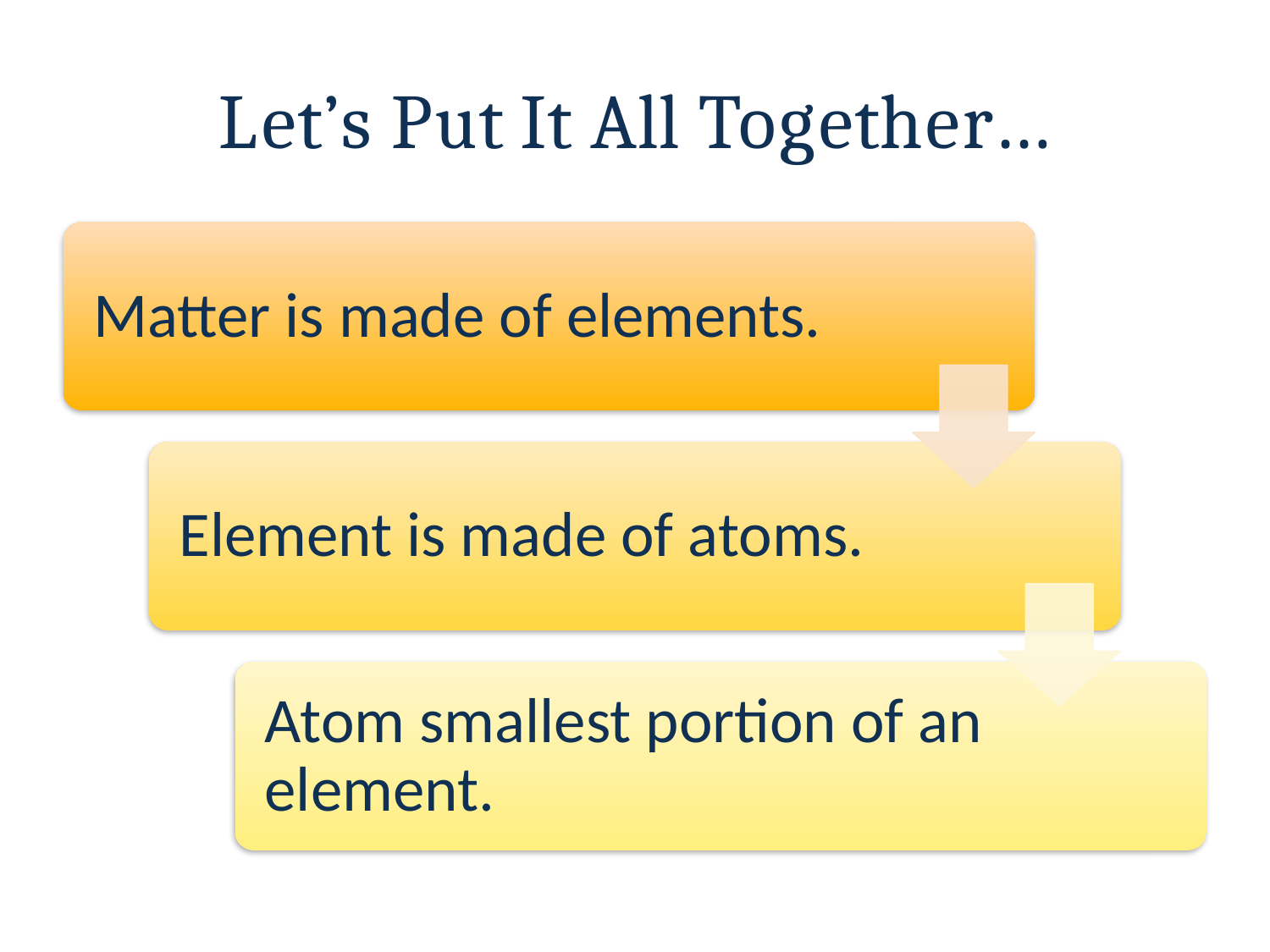

# Let’s Put It All Together…
Matter is made of elements.
Element is made of atoms.
Atom smallest portion of an element.